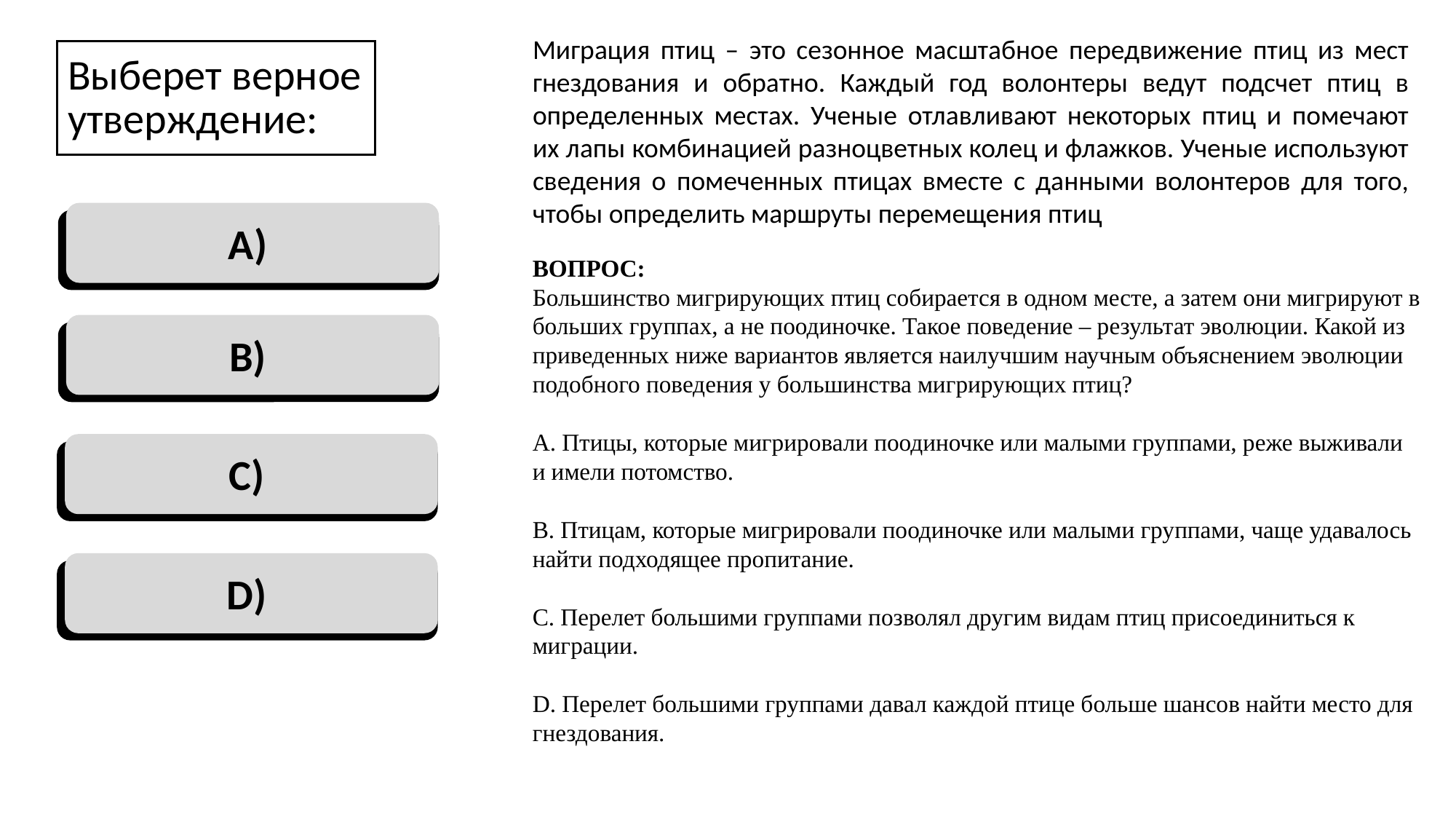

Миграция птиц – это сезонное масштабное передвижение птиц из мест гнездования и обратно. Каждый год волонтеры ведут подсчет птиц в определенных местах. Ученые отлавливают некоторых птиц и помечают их лапы комбинацией разноцветных колец и флажков. Ученые используют сведения о помеченных птицах вместе с данными волонтеров для того, чтобы определить маршруты перемещения птиц

Выберет верное
утверждение:

А)
ВОПРОС:
Большинство мигрирующих птиц собирается в одном месте, а затем они мигрируют в больших группах, а не поодиночке. Такое поведение – результат эволюции. Какой из приведенных ниже вариантов является наилучшим научным объяснением эволюции подобного поведения у большинства мигрирующих птиц?

A. Птицы, которые мигрировали поодиночке или малыми группами, реже выживали и имели потомство.

B. Птицам, которые мигрировали поодиночке или малыми группами, чаще удавалось найти подходящее пропитание.

C. Перелет большими группами позволял другим видам птиц присоединиться к миграции.

D. Перелет большими группами давал каждой птице больше шансов найти место для гнездования.

B)

C)

D)